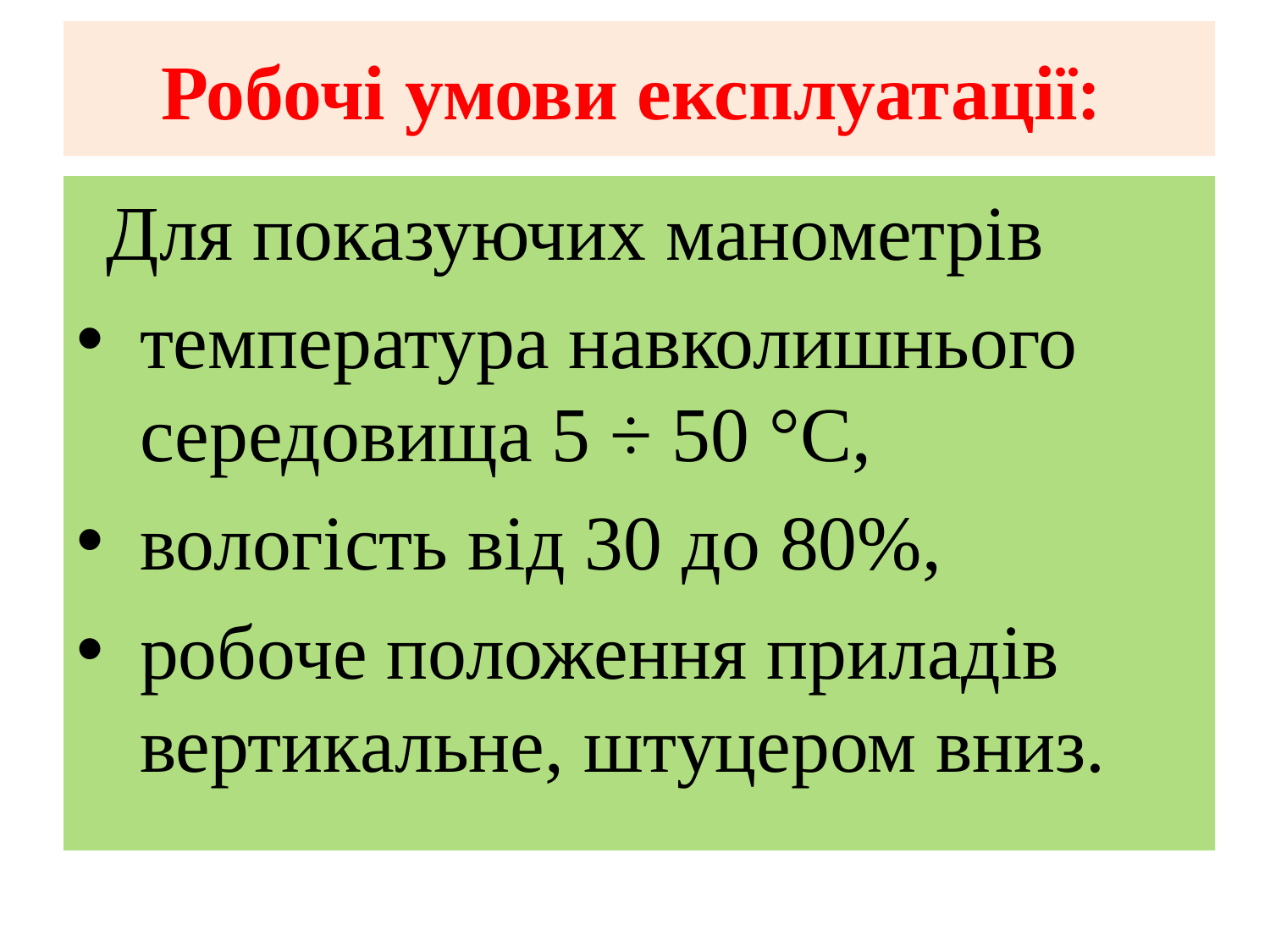

# Робочі умови експлуатації:
  Для показуючих манометрів
температура навколишнього середовища 5 ÷ 50 °С,
вологість від 30 до 80%,
робоче положення приладів вертикальне, штуцером вниз.